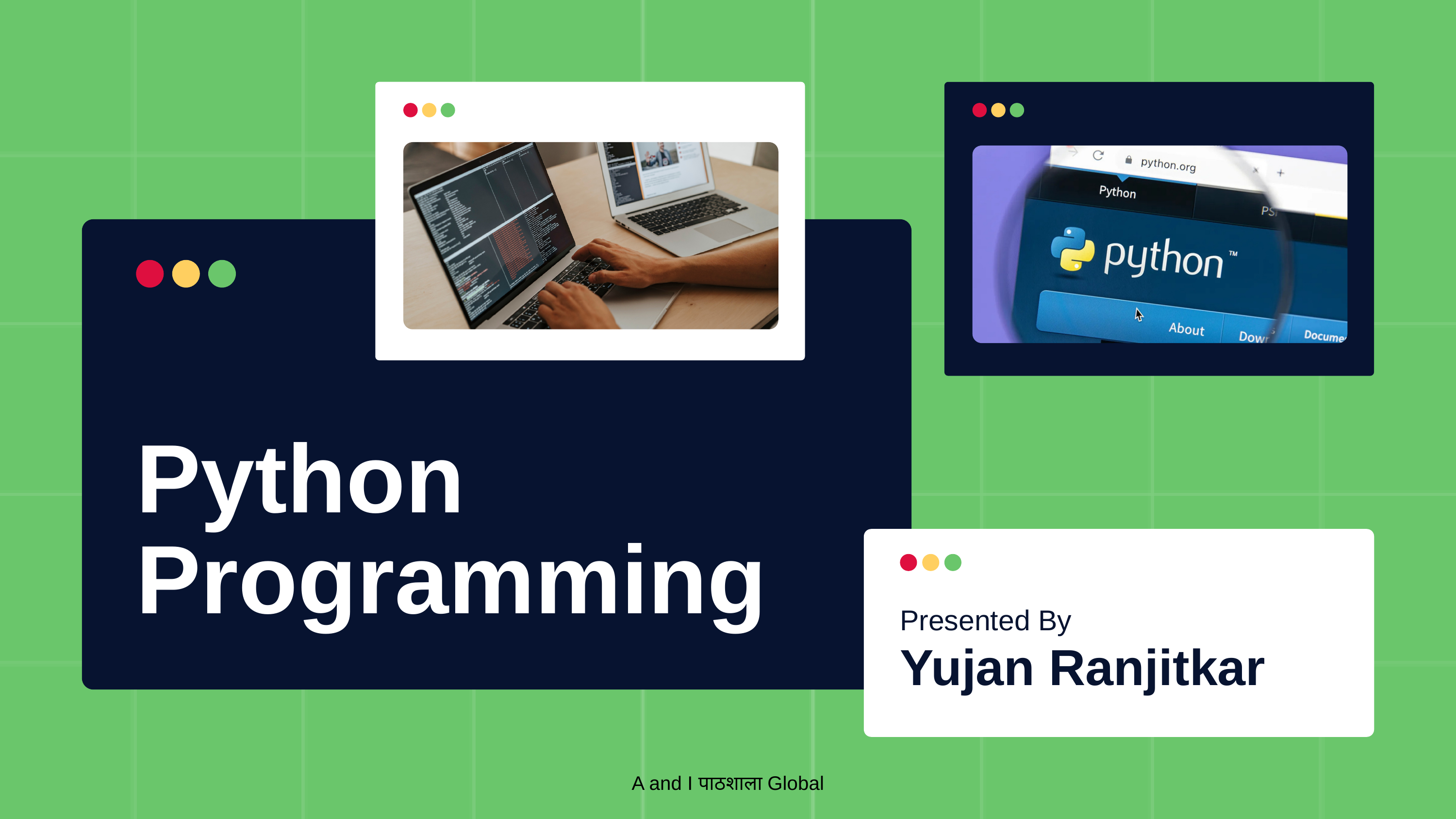

Python
Programming

Presented By
Yujan Ranjitkar
A and I पाठशाला Global